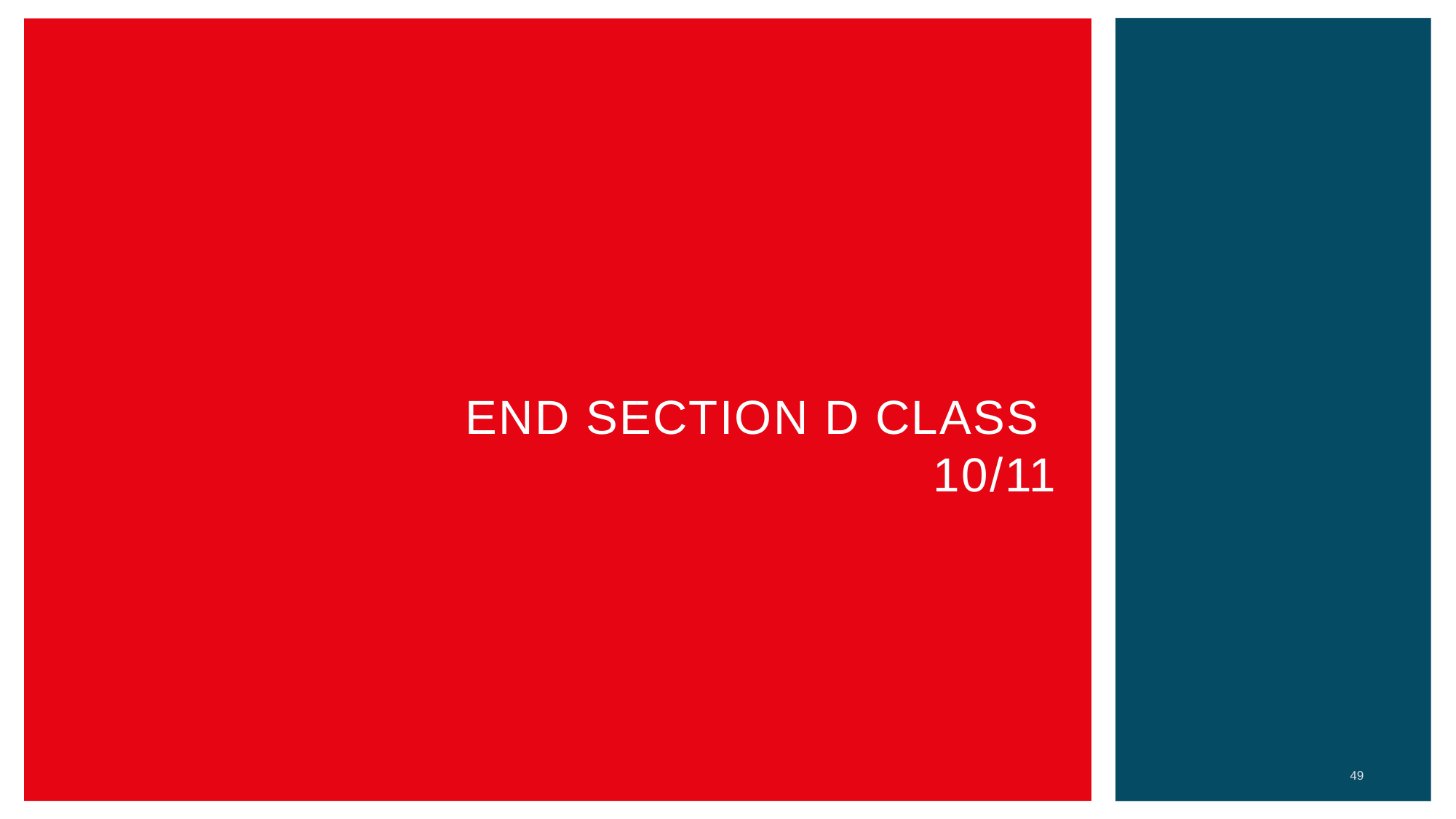

# End Section D class 10/11

49